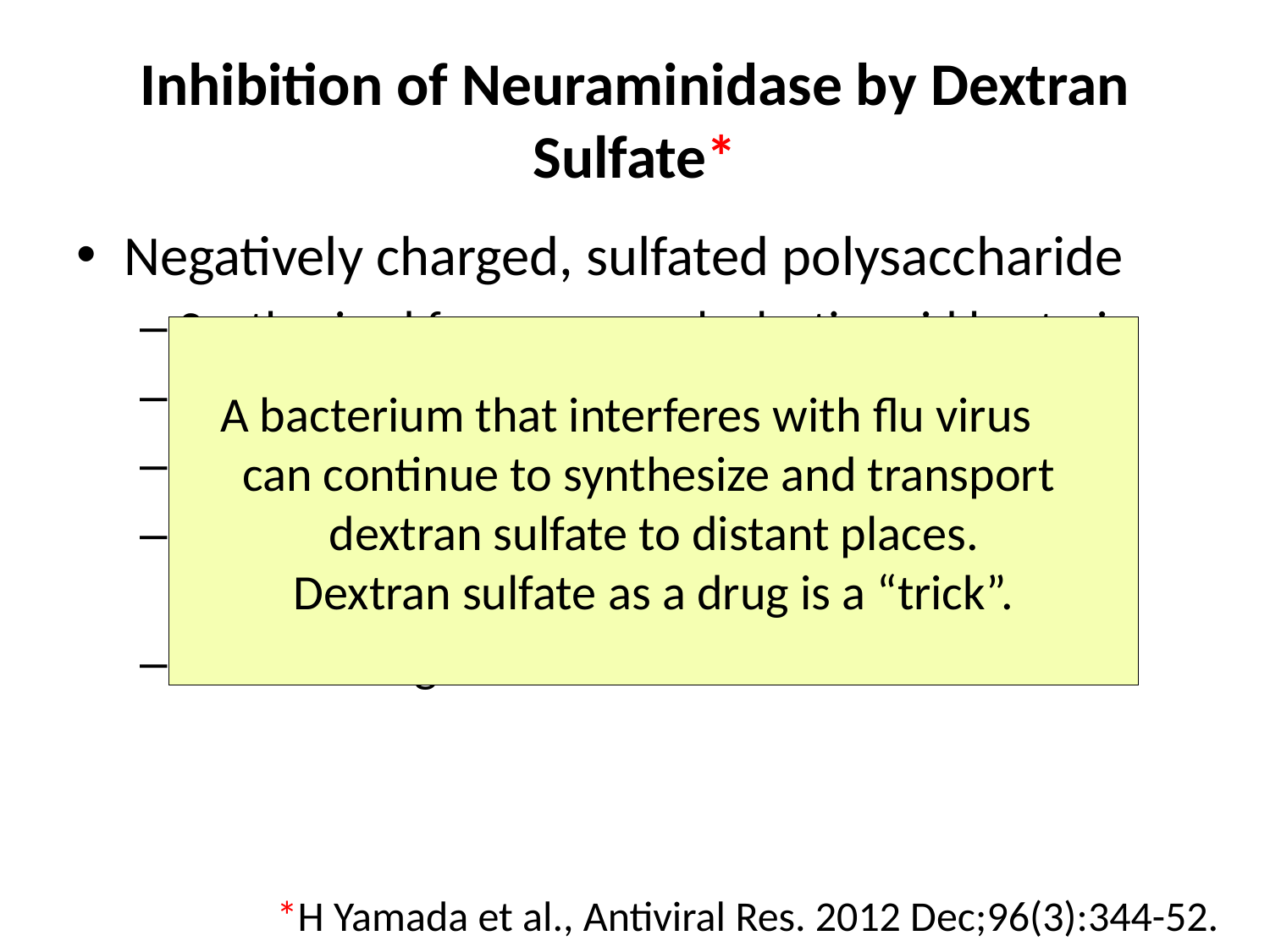

# Inhibition of Neuraminidase by Dextran Sulfate*
Negatively charged, sulfated polysaccharide
Synthesized from sucrose by lactic-acid bacteria
Suppresses replication of influenza A virus strain
Induces viral aggregation at cell surface
Inhibits neuraminidase activity (likely due to its negative charge)
Used as drug to treat flu

A bacterium that interferes with flu virus      can continue to synthesize and transport
dextran sulfate to distant places.
Dextran sulfate as a drug is a “trick”.

*H Yamada et al., Antiviral Res. 2012 Dec;96(3):344-52.